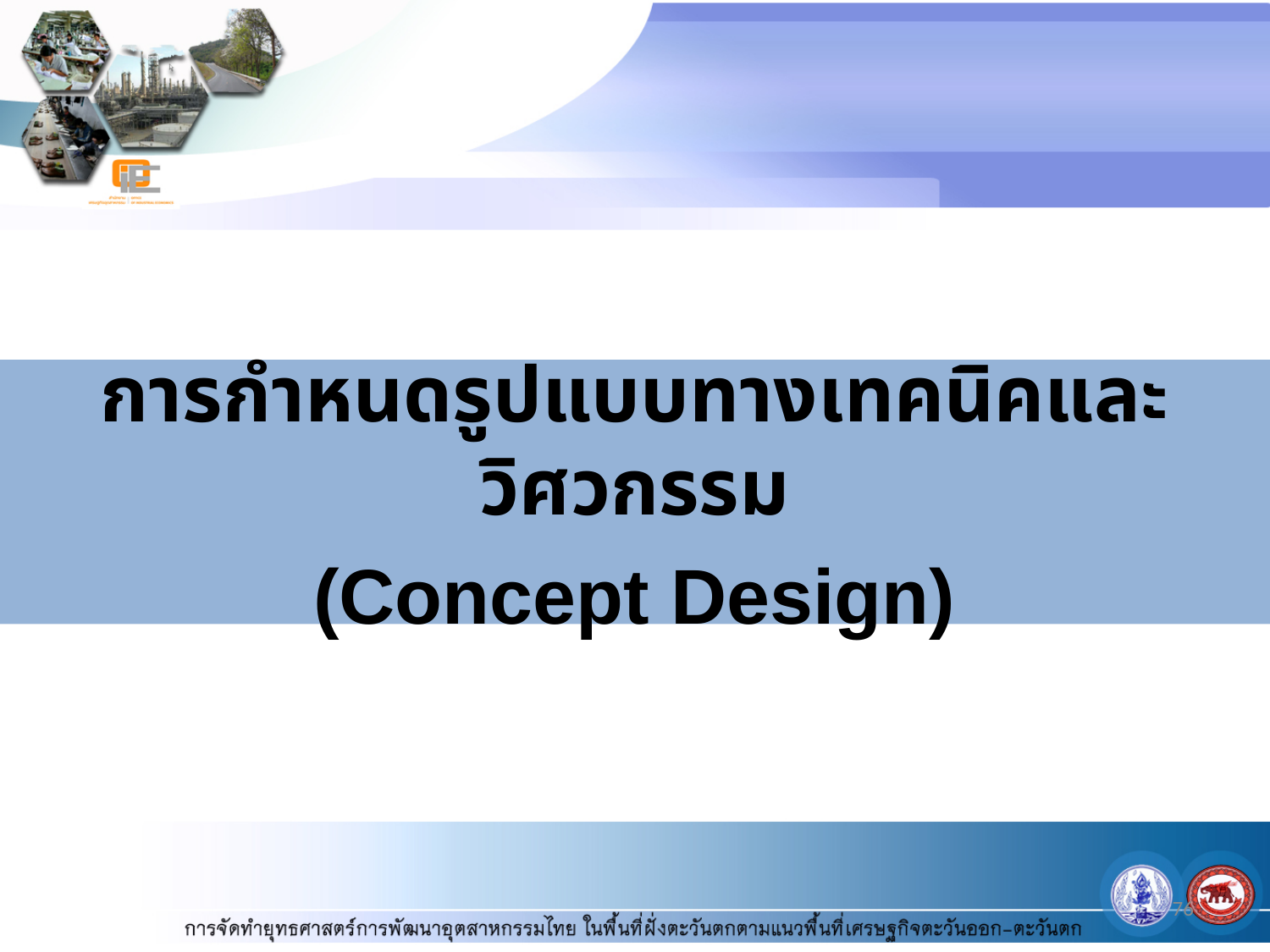

การกำหนดรูปแบบทางเทคนิคและวิศวกรรม
(Concept Design)

76